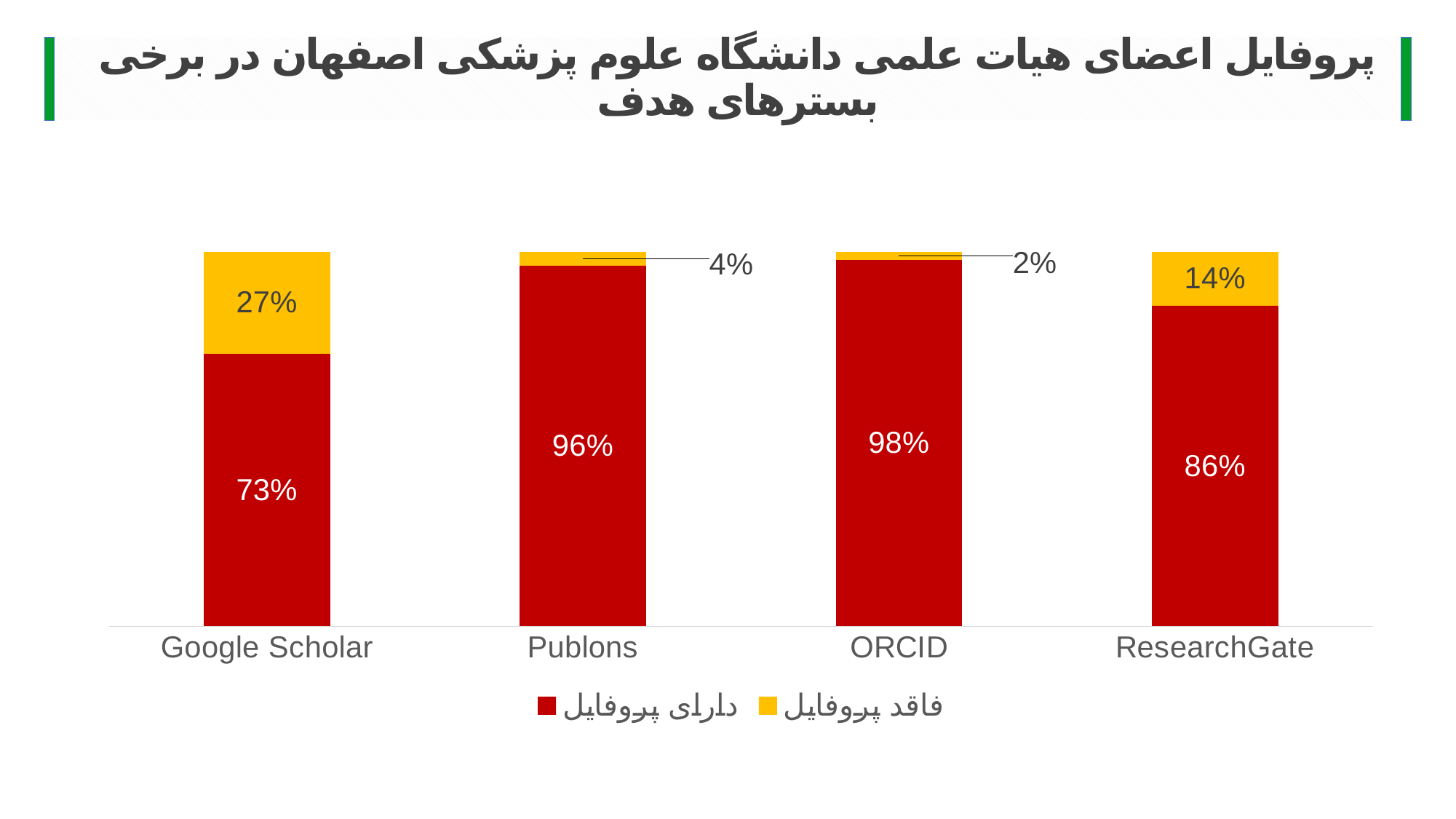

پروفایل اعضای هیات علمی دانشگاه علوم پزشکی اصفهان در برخی بسترهای هدف

### Chart

| Category | دارای پروفایل | فاقد پروفایل |
|---|---|---|
| Google Scholar | 0.7275574112734864 | 0.2724425887265136 |
| Publons | 0.9634655532359081 | 0.0365344467640919 |
| ORCID | 0.9791231732776617 | 0.02087682672233826 |
| ResearchGate | 0.8569937369519833 | 0.14300626304801667 |